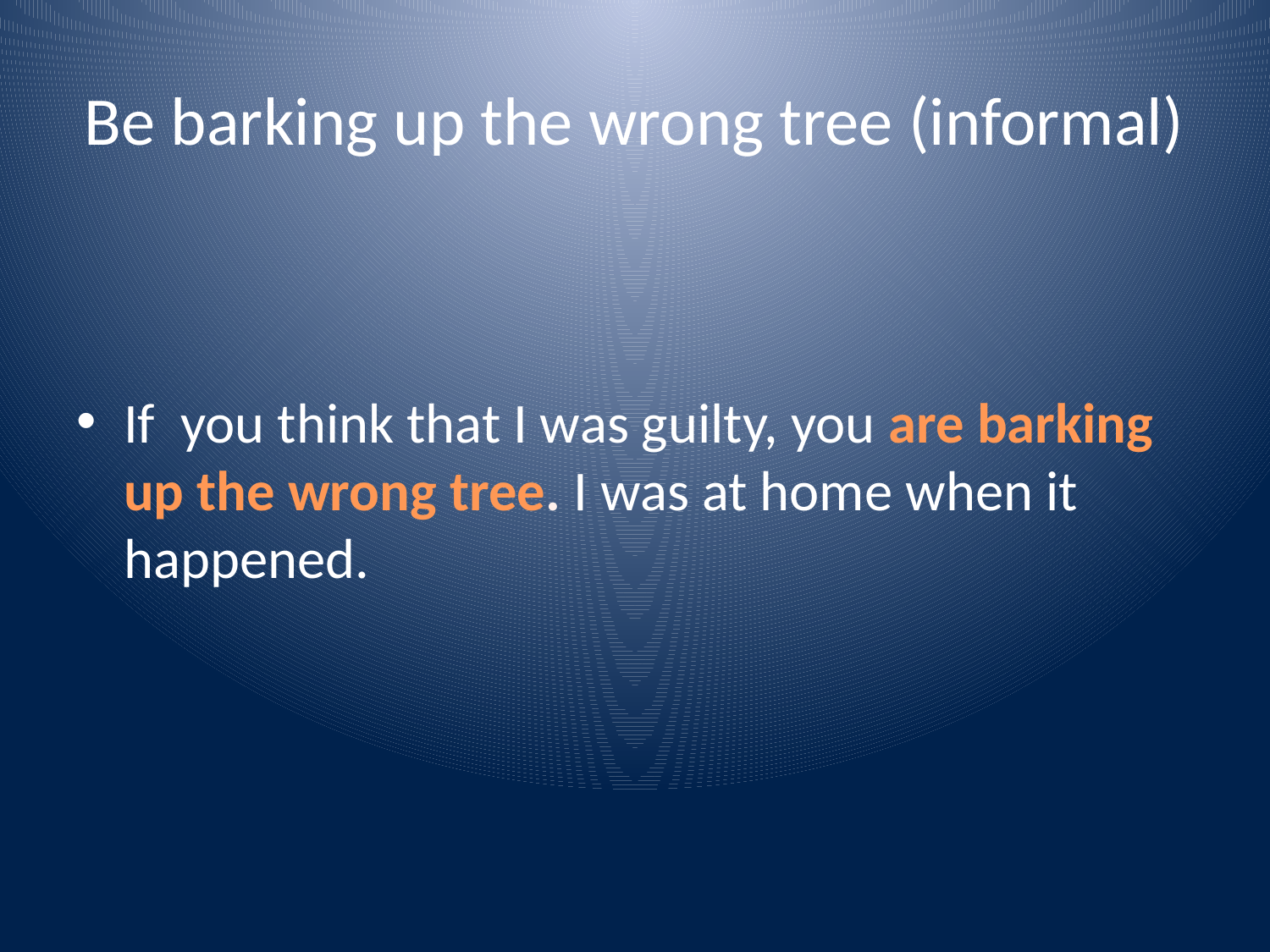

# Be barking up the wrong tree (informal)

If  you think that I was guilty, you are barking up the wrong tree. I was at home when it happened.